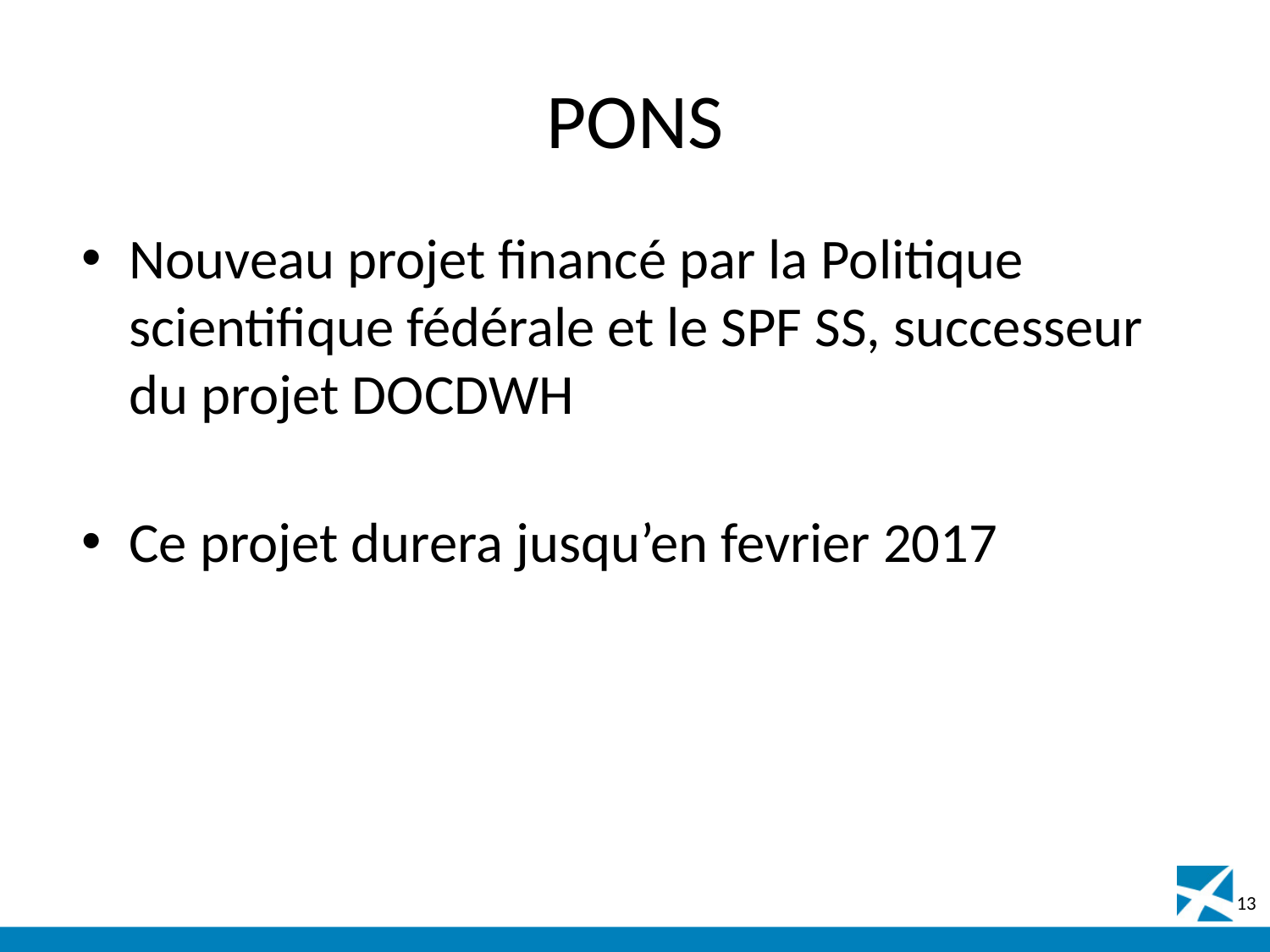

# PONS
Nouveau projet financé par la Politique scientifique fédérale et le SPF SS, successeur du projet DOCDWH

Ce projet durera jusqu’en fevrier 2017